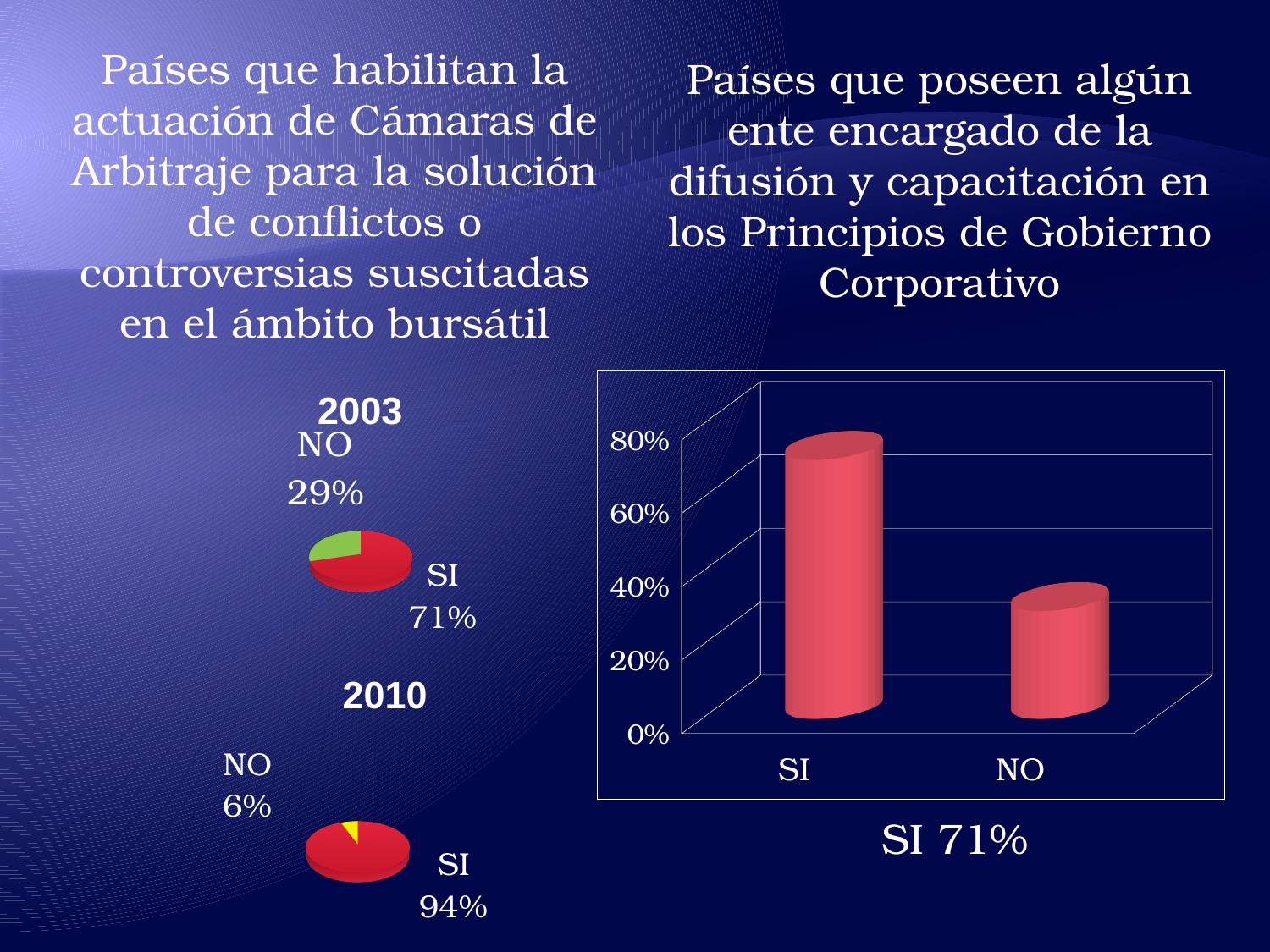

Países que habilitan la actuación de Cámaras de Arbitraje para la solución de conflictos o controversias suscitadas en el ámbito bursátil
Países que poseen algún ente encargado de la difusión y capacitación en los Principios de Gobierno Corporativo

[unsupported chart]

[unsupported chart]

[unsupported chart]

SI 71%